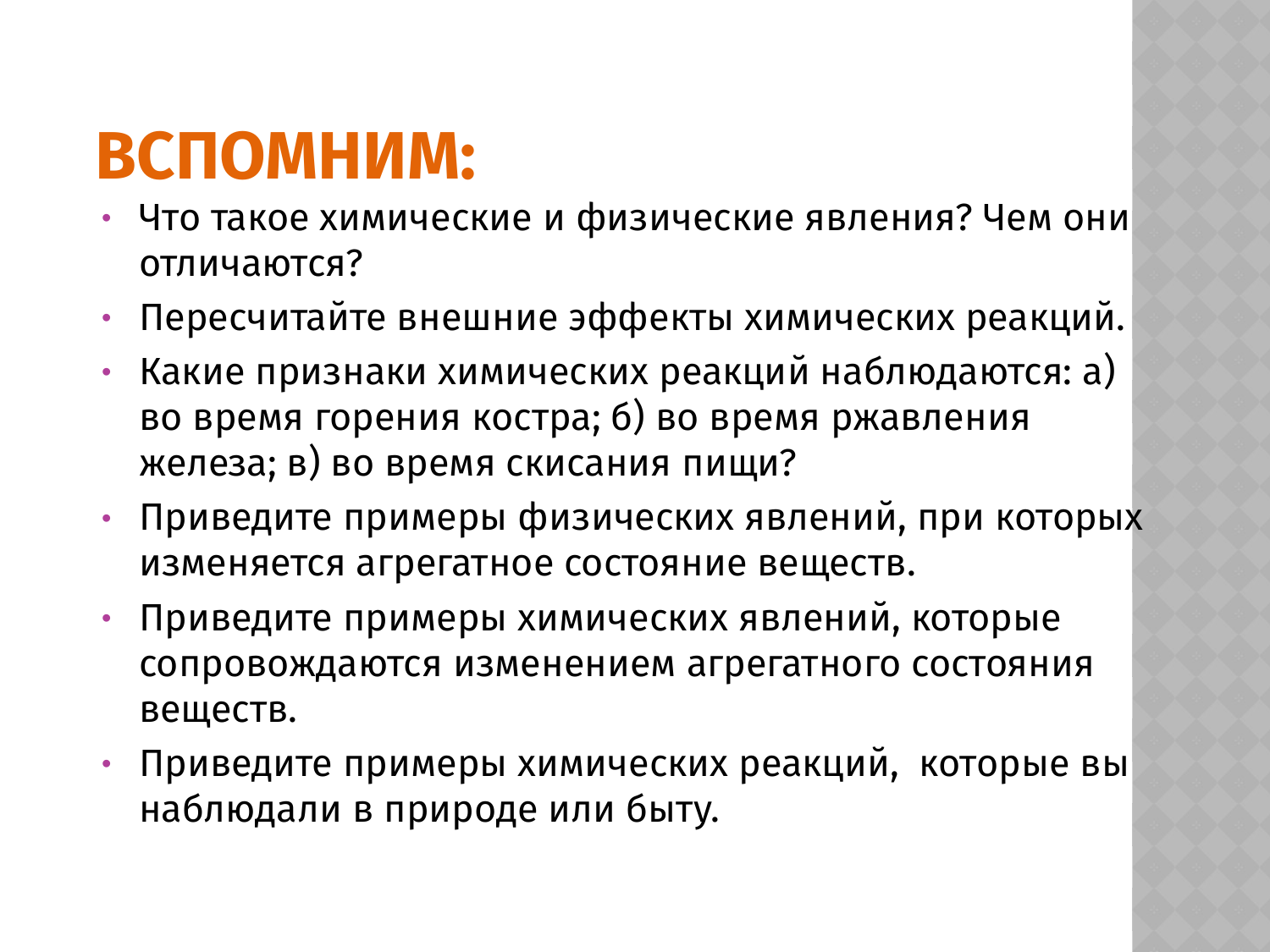

# Вспомним:
Что такое химические и физические явления? Чем они отличаются?
Пересчитайте внешние эффекты химических реакций.
Какие признаки химических реакций наблюдаются: а) во время горения костра; б) во время ржавления железа; в) во время скисания пищи?
Приведите примеры физических явлений, при которых изменяется агрегатное состояние веществ.
Приведите примеры химических явлений, которые сопровождаются изменением агрегатного состояния веществ.
Приведите примеры химических реакций,  которые вы наблюдали в природе или быту.